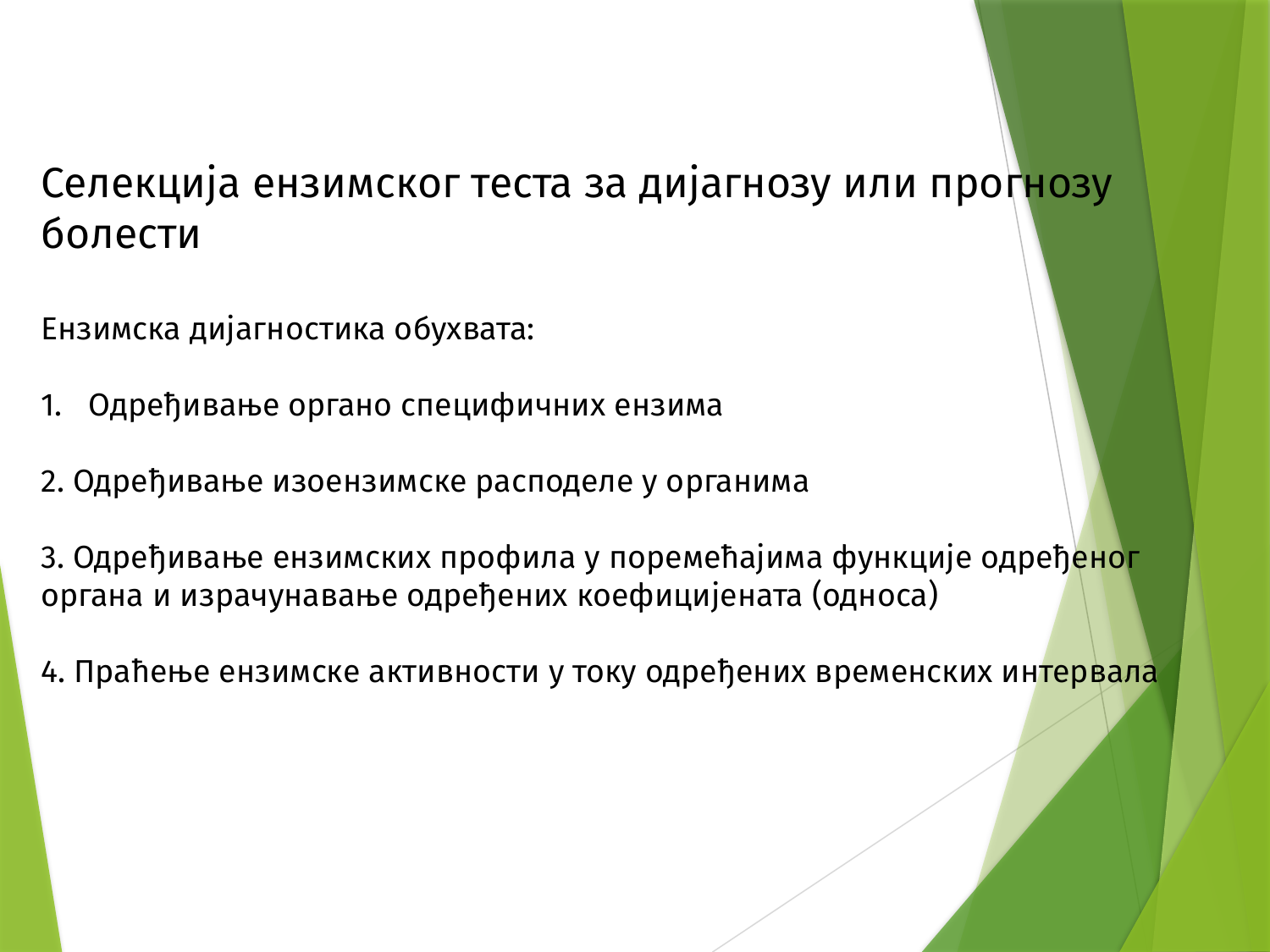

Селекција ензимског теста за дијагнозу или прогнозу болести

Ензимска дијагностика обухвата:

Одређивање органо специфичних ензима

2. Одређивање изоензимске расподеле у органима

3. Одређивање ензимских профила у поремећајима функције одређеног органа и израчунавање одређених коефицијената (односа)

4. Праћење ензимске активности у току одређених временских интервала